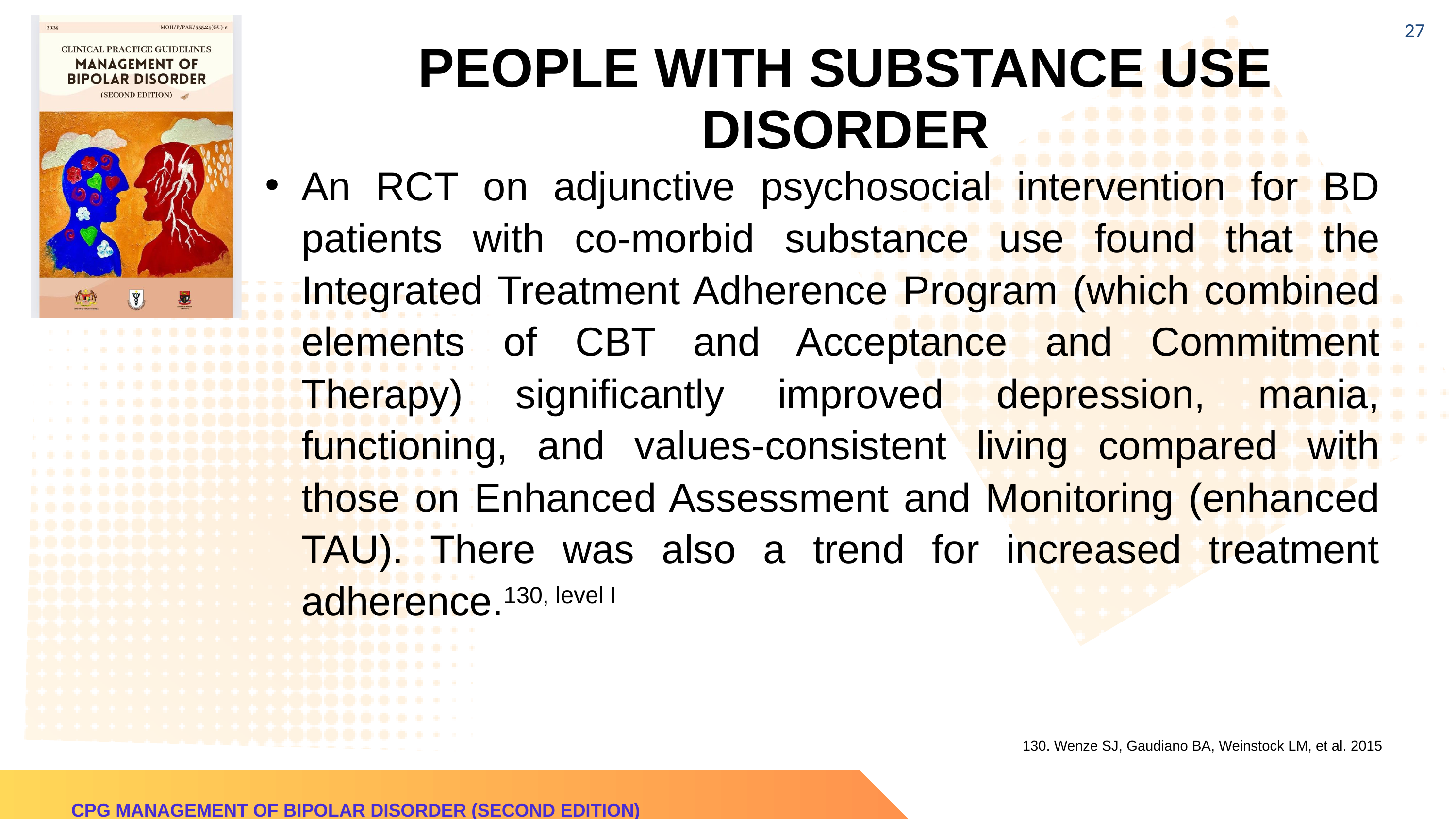

27
PEOPLE WITH SUBSTANCE USE DISORDER

An RCT on adjunctive psychosocial intervention for BD patients with co-morbid substance use found that the Integrated Treatment Adherence Program (which combined elements of CBT and Acceptance and Commitment Therapy) significantly improved depression, mania, functioning, and values-consistent living compared with those on Enhanced Assessment and Monitoring (enhanced TAU). There was also a trend for increased treatment adherence.130, level I

130. Wenze SJ, Gaudiano BA, Weinstock LM, et al. 2015

CPG MANAGEMENT OF BIPOLAR DISORDER (SECOND EDITION)